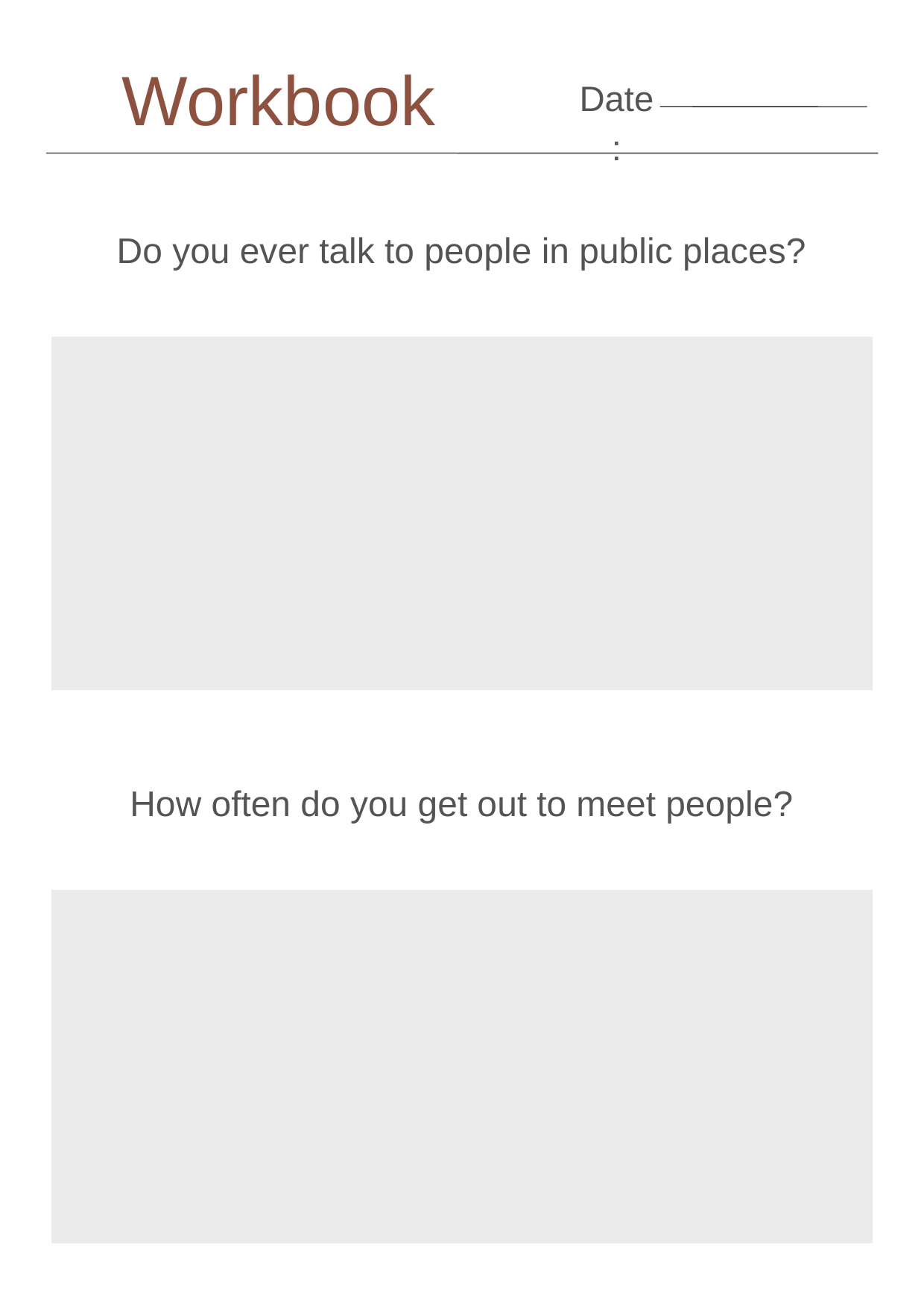

Workbook
Date:

Do you ever talk to people in public places?

How often do you get out to meet people?